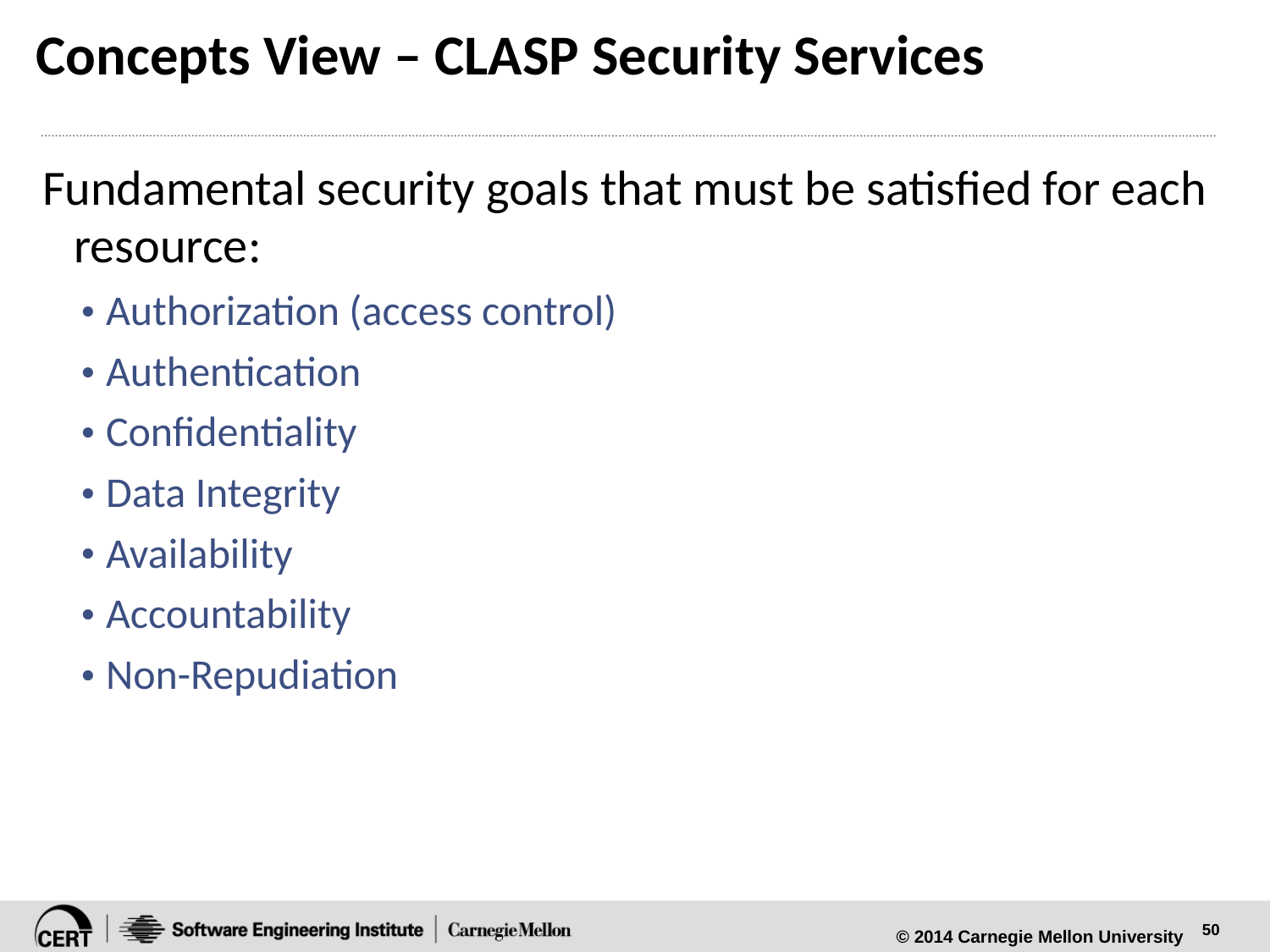

# Concepts View – CLASP Security Services
Fundamental security goals that must be satisfied for each resource:
Authorization (access control)‏
Authentication
Confidentiality
Data Integrity
Availability
Accountability
Non-Repudiation